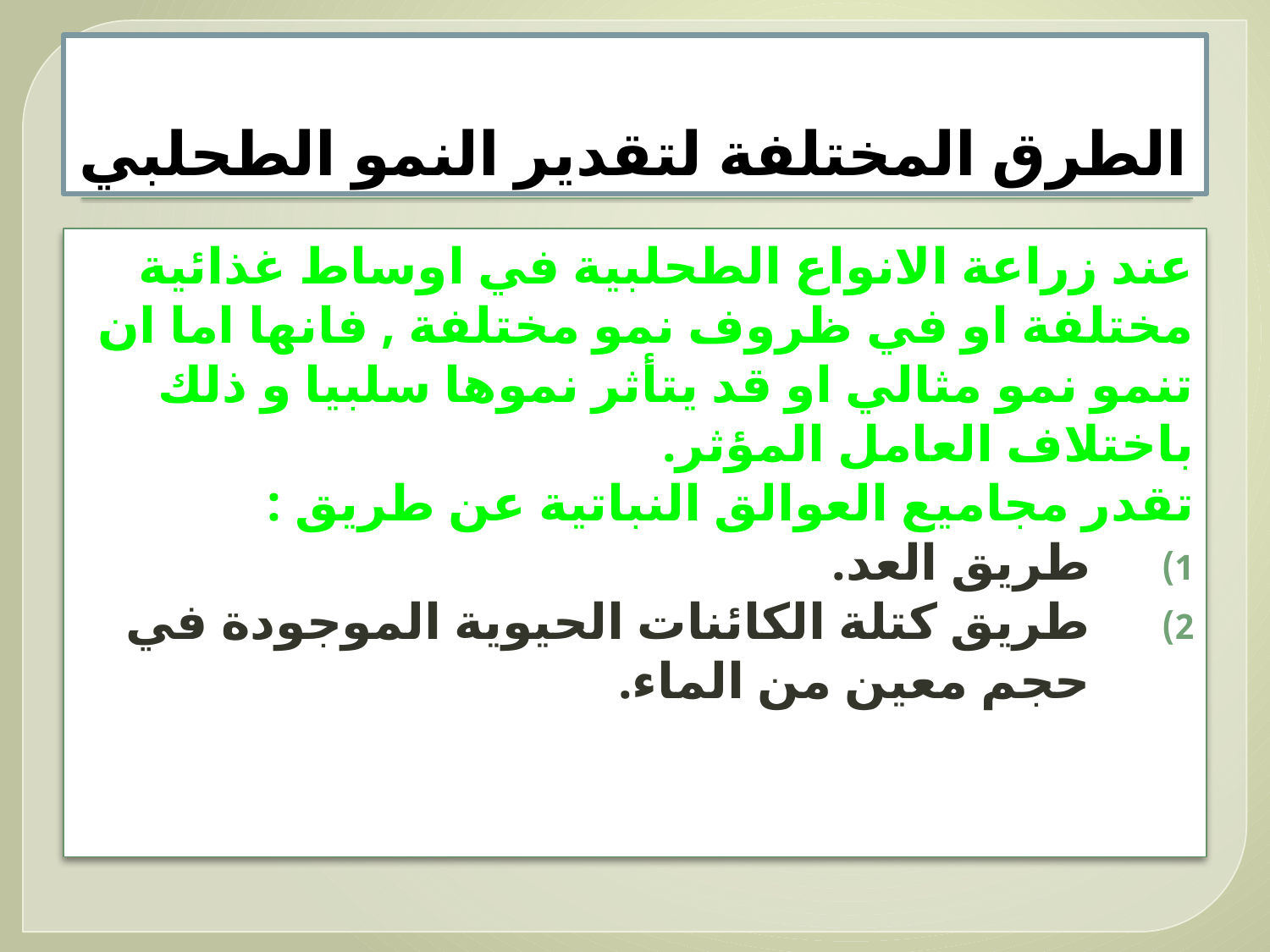

# الطرق المختلفة لتقدير النمو الطحلبي
عند زراعة الانواع الطحلبية في اوساط غذائية مختلفة او في ظروف نمو مختلفة , فانها اما ان تنمو نمو مثالي او قد يتأثر نموها سلبيا و ذلك باختلاف العامل المؤثر.
تقدر مجاميع العوالق النباتية عن طريق :
طريق العد.
طريق كتلة الكائنات الحيوية الموجودة في حجم معين من الماء.